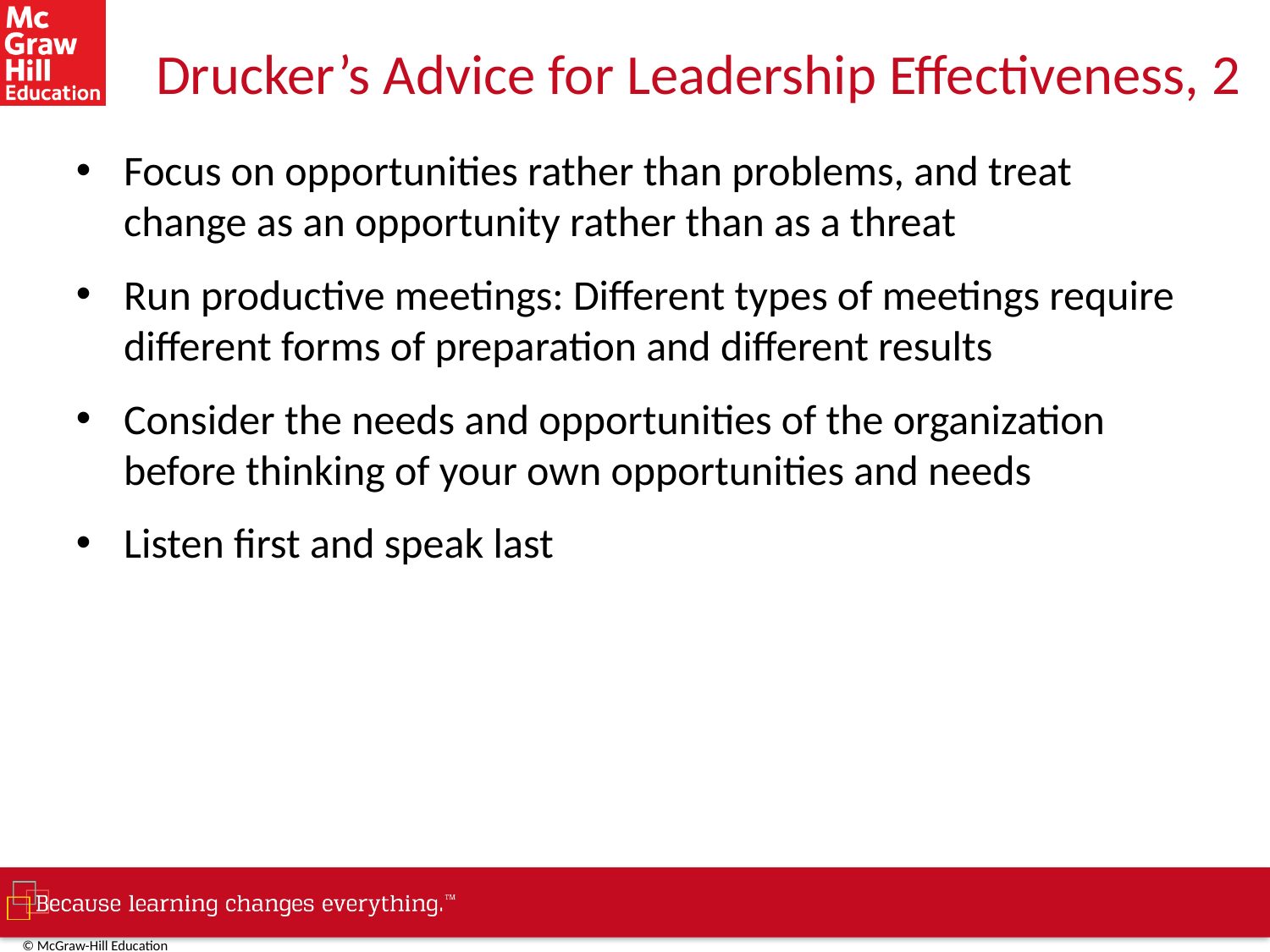

# Drucker’s Advice for Leadership Effectiveness, 2
Focus on opportunities rather than problems, and treat change as an opportunity rather than as a threat
Run productive meetings: Different types of meetings require different forms of preparation and different results
Consider the needs and opportunities of the organization before thinking of your own opportunities and needs
Listen first and speak last